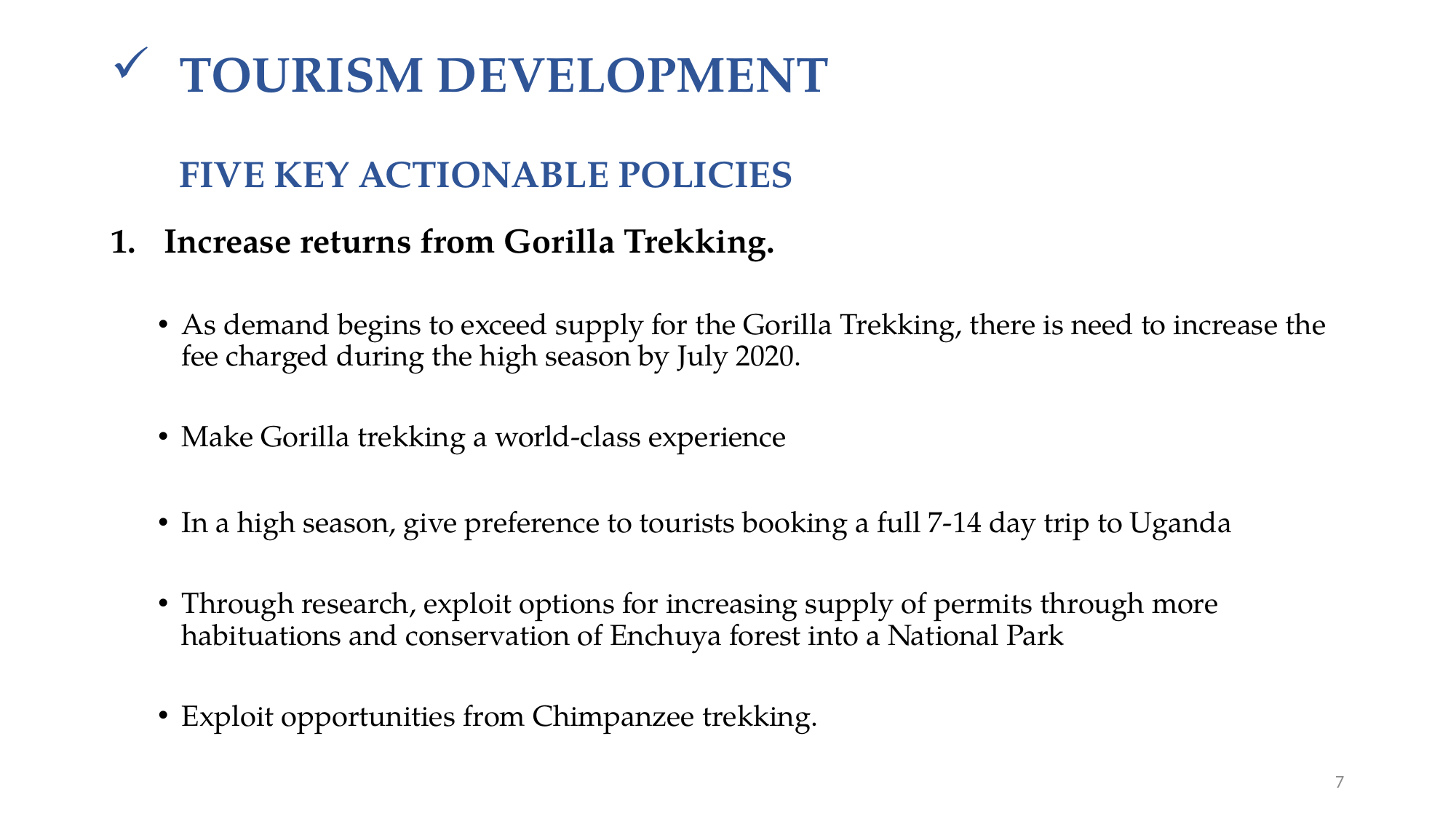

# TOURISM DEVELOPMENT FIVE KEY ACTIONABLE POLICIES
Increase returns from Gorilla Trekking.

As demand begins to exceed supply for the Gorilla Trekking, there is need to increase the fee charged during the high season by July 2020.

Make Gorilla trekking a world-class experience

In a high season, give preference to tourists booking a full 7-14 day trip to Uganda

Through research, exploit options for increasing supply of permits through more habituations and conservation of Enchuya forest into a National Park

Exploit opportunities from Chimpanzee trekking.
7